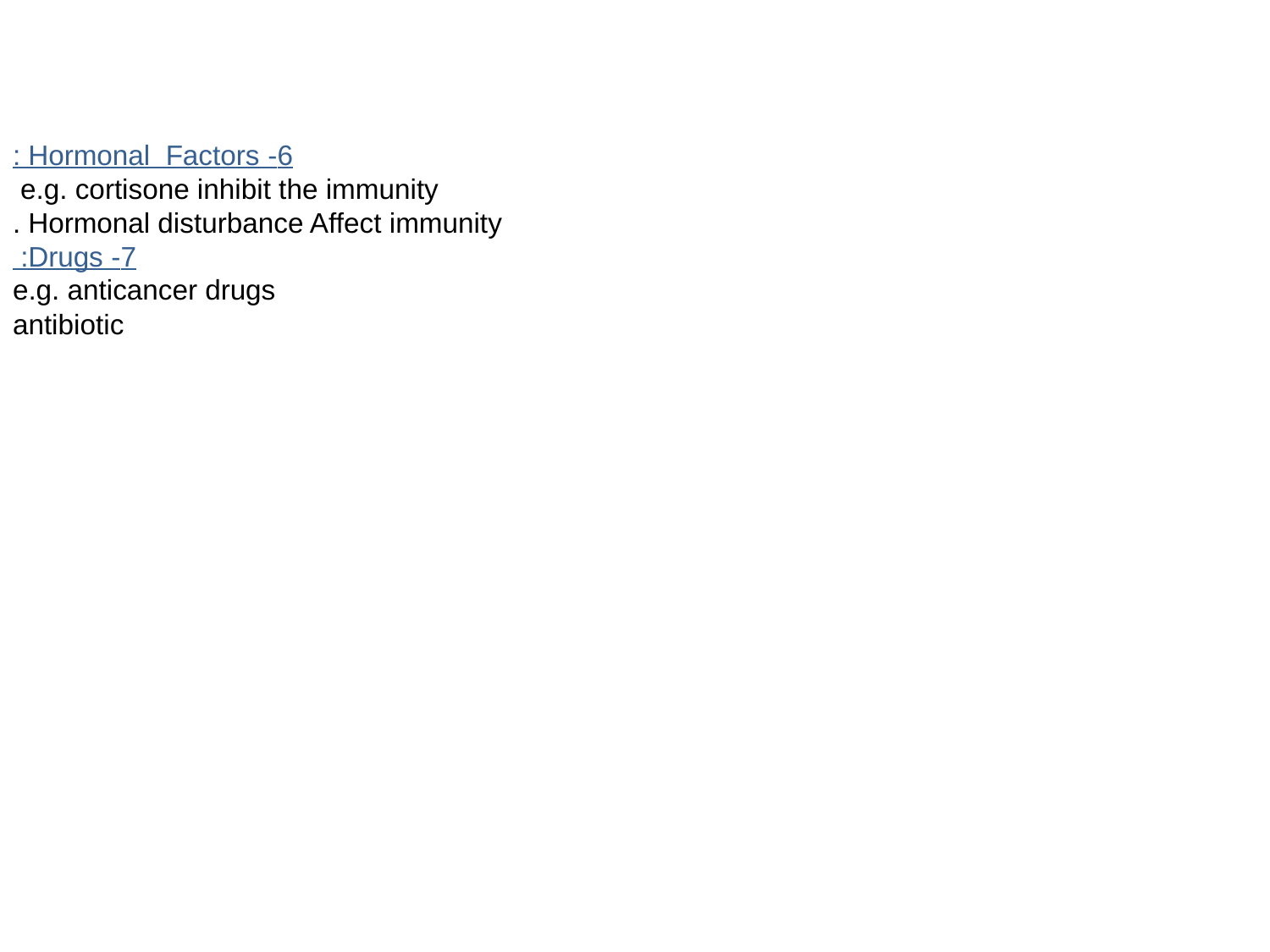

6- Hormonal  Factors :
                          e.g. cortisone inhibit the immunity
                           Hormonal disturbance Affect immunity .
7- Drugs:
e.g. anticancer drugs
antibiotic